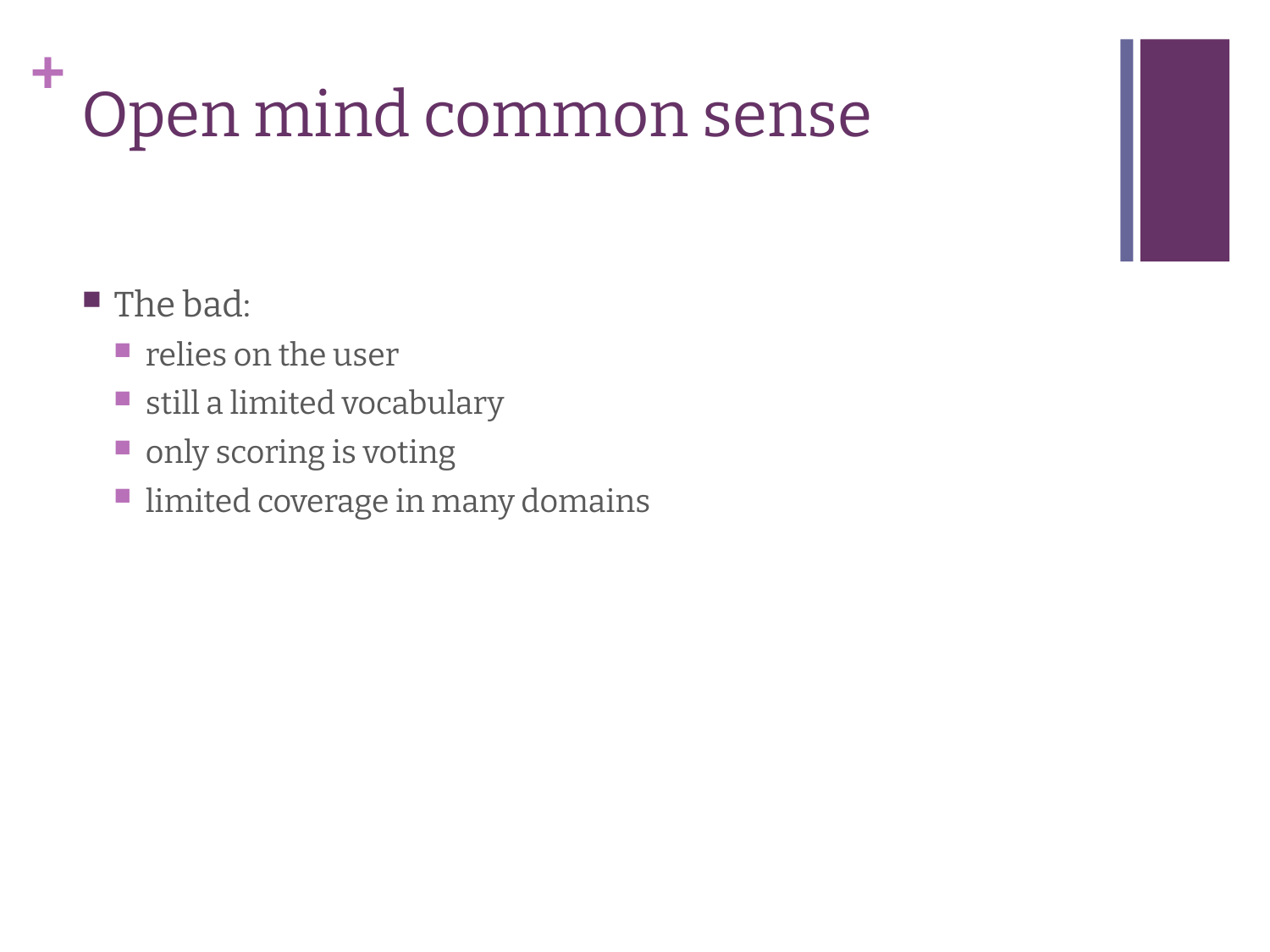

# Open mind common sense
The bad:
relies on the user
still a limited vocabulary
only scoring is voting
limited coverage in many domains